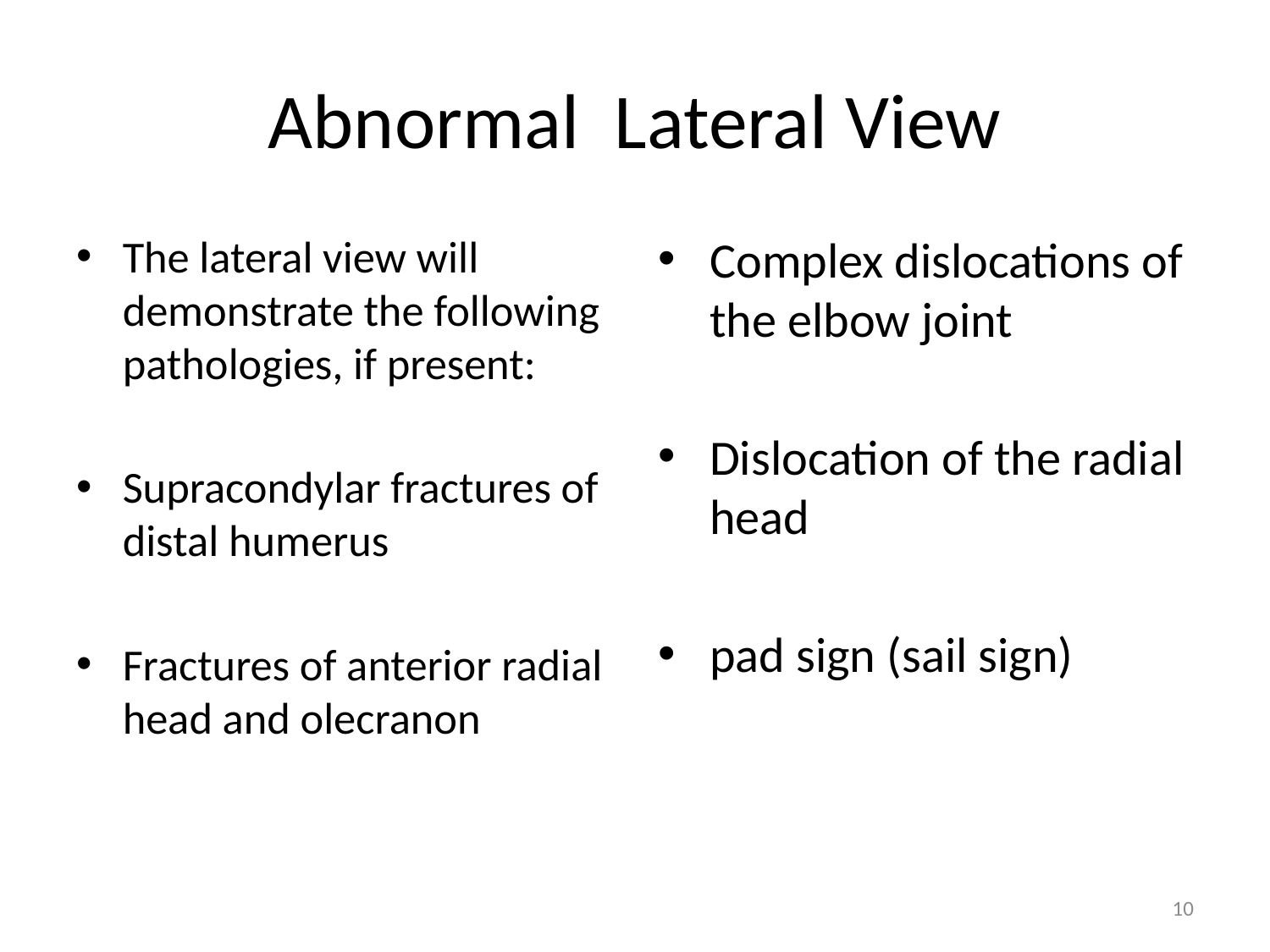

# Abnormal  Lateral View
The lateral view will demonstrate the following pathologies, if present:

Supracondylar fractures of distal humerus

Fractures of anterior radial head and olecranon

Complex dislocations of the elbow joint

Dislocation of the radial head

pad sign (sail sign)
10